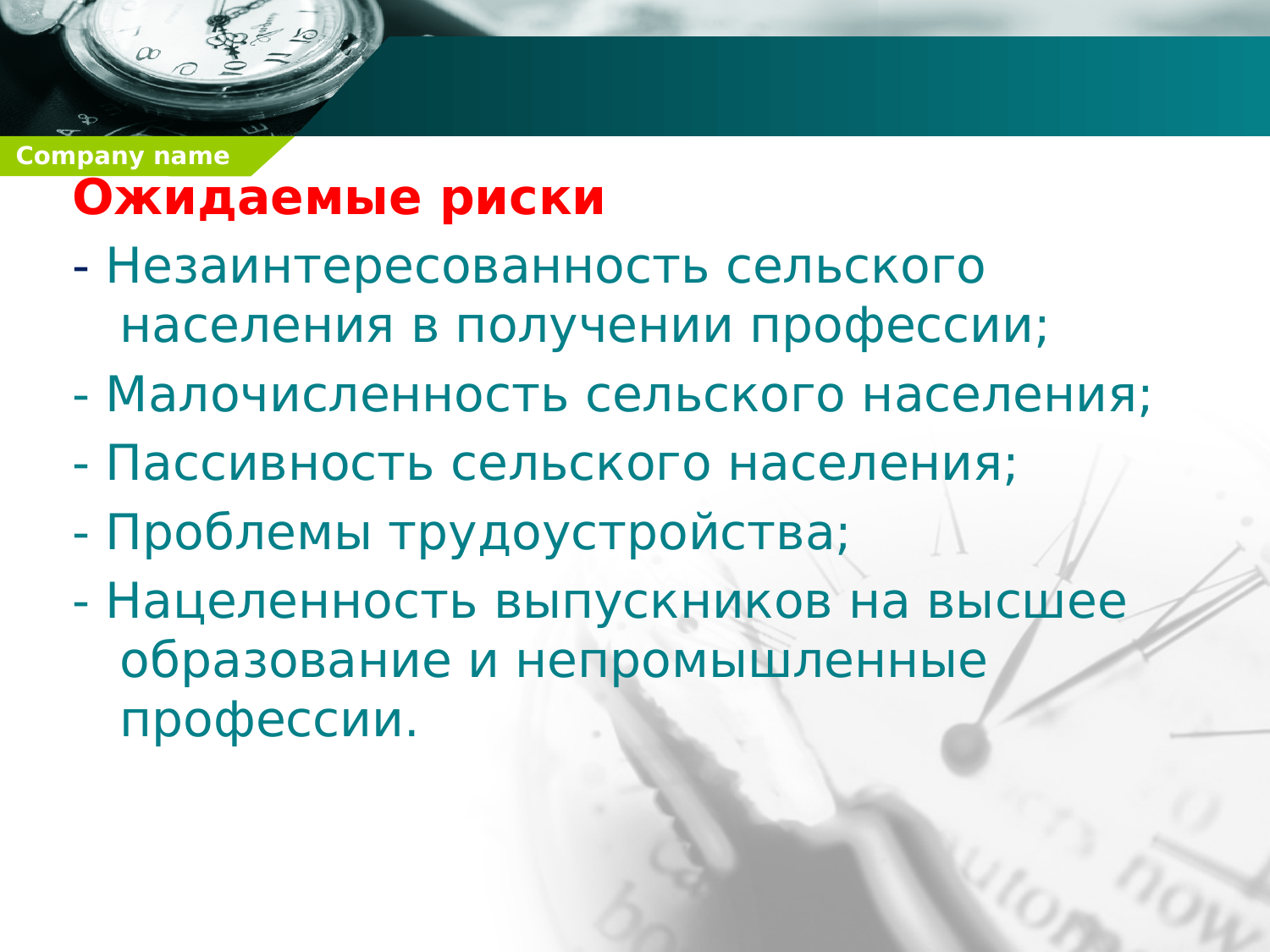

Ожидаемые риски
- Незаинтересованность сельского населения в получении профессии;
- Малочисленность сельского населения;
- Пассивность сельского населения;
- Проблемы трудоустройства;
- Нацеленность выпускников на высшее образование и непромышленные профессии.